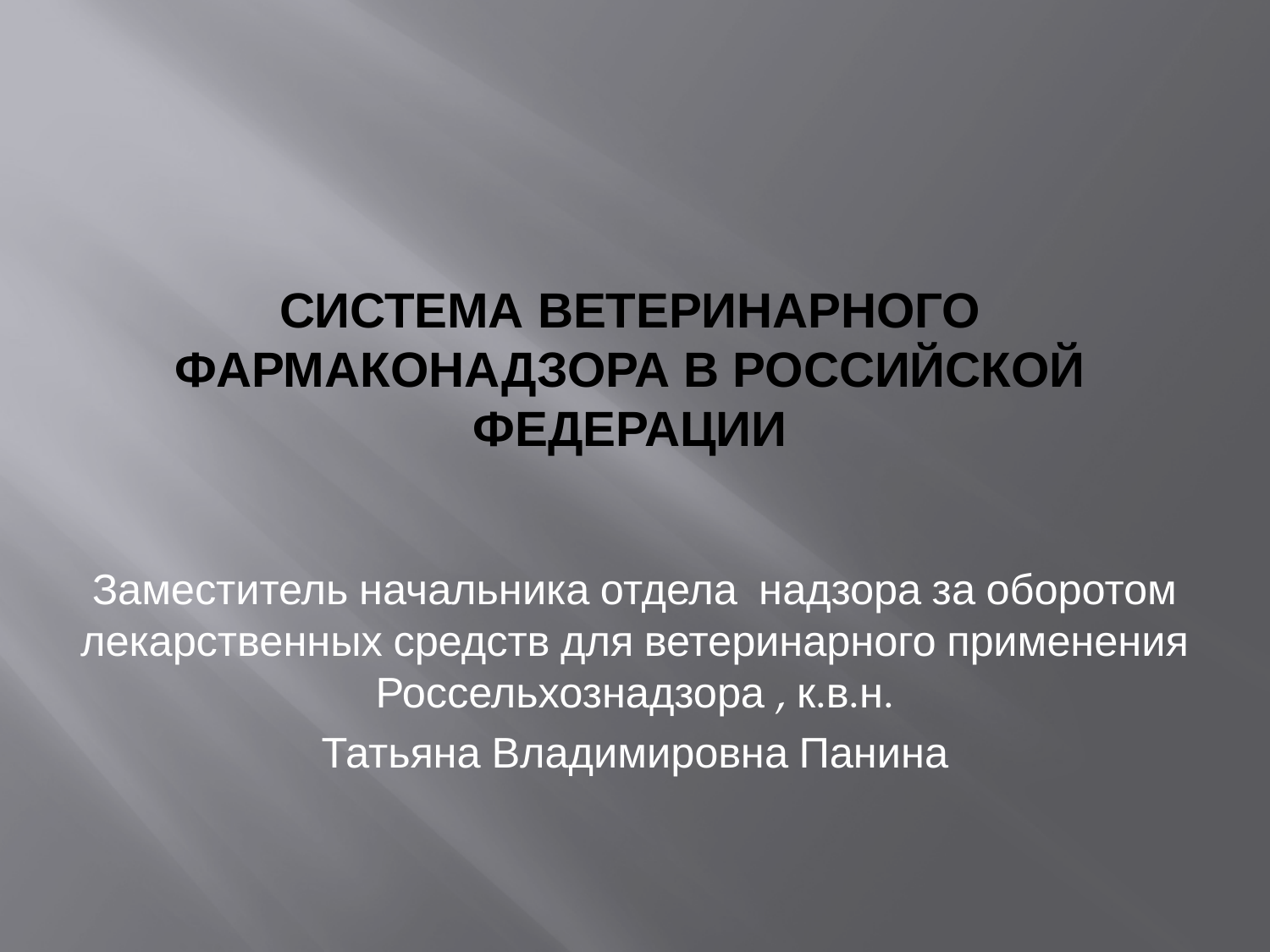

# СИСТЕМА ВЕТЕРИНАРНОГО ФАРМАКОНАДЗОРА В РОССИЙСКОЙ ФЕДЕРАЦИИ
Заместитель начальника отдела  надзора за оборотом лекарственных средств для ветеринарного применения Россельхознадзора , к.в.н.
Татьяна Владимировна Панина